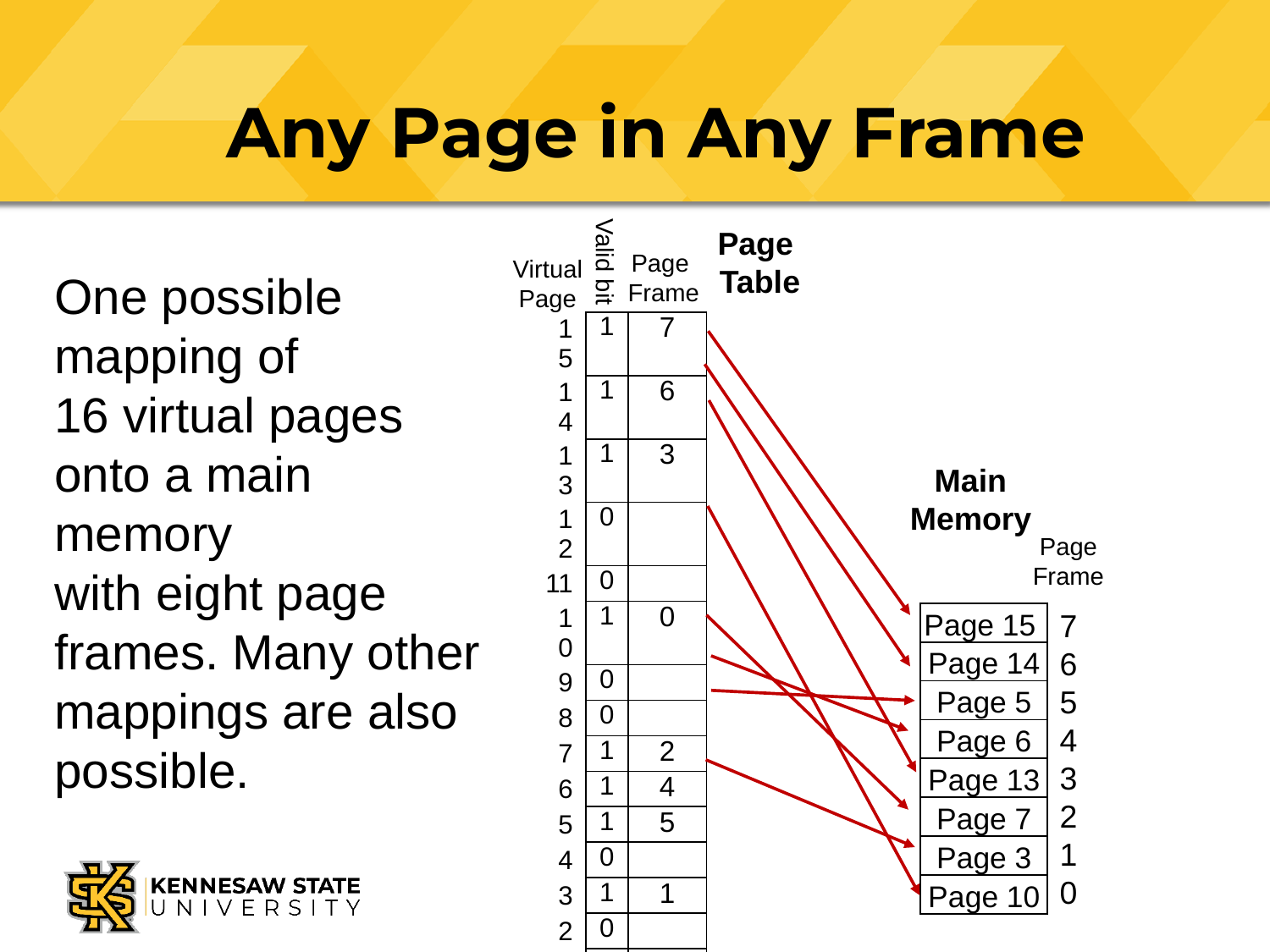

# Any Page in Any Frame
Valid bit
Page
 Table
Page
Frame
Virtual
Page
One possible mapping of
16 virtual pages
onto a main memory
with eight page frames. Many other mappings are also possible.
| 15 | 1 | 7 |
| --- | --- | --- |
| 14 | 1 | 6 |
| 13 | 1 | 3 |
| 12 | 0 |  |
| 11 | 0 |  |
| 10 | 1 | 0 |
| 9 | 0 |  |
| 8 | 0 |  |
| 7 | 1 | 2 |
| 6 | 1 | 4 |
| 5 | 1 | 5 |
| 4 | 0 |  |
| 3 | 1 | 1 |
| 2 | 0 |  |
| 1 | 0 |  |
| 0 | 0 |  |
Main
Memory
Page
Frame
7
6
5
4
3
2
1
0
| Page 15 |
| --- |
| Page 14 |
| Page 5 |
| Page 6 |
| Page 13 |
| Page 7 |
| Page 3 |
| Page 10 |